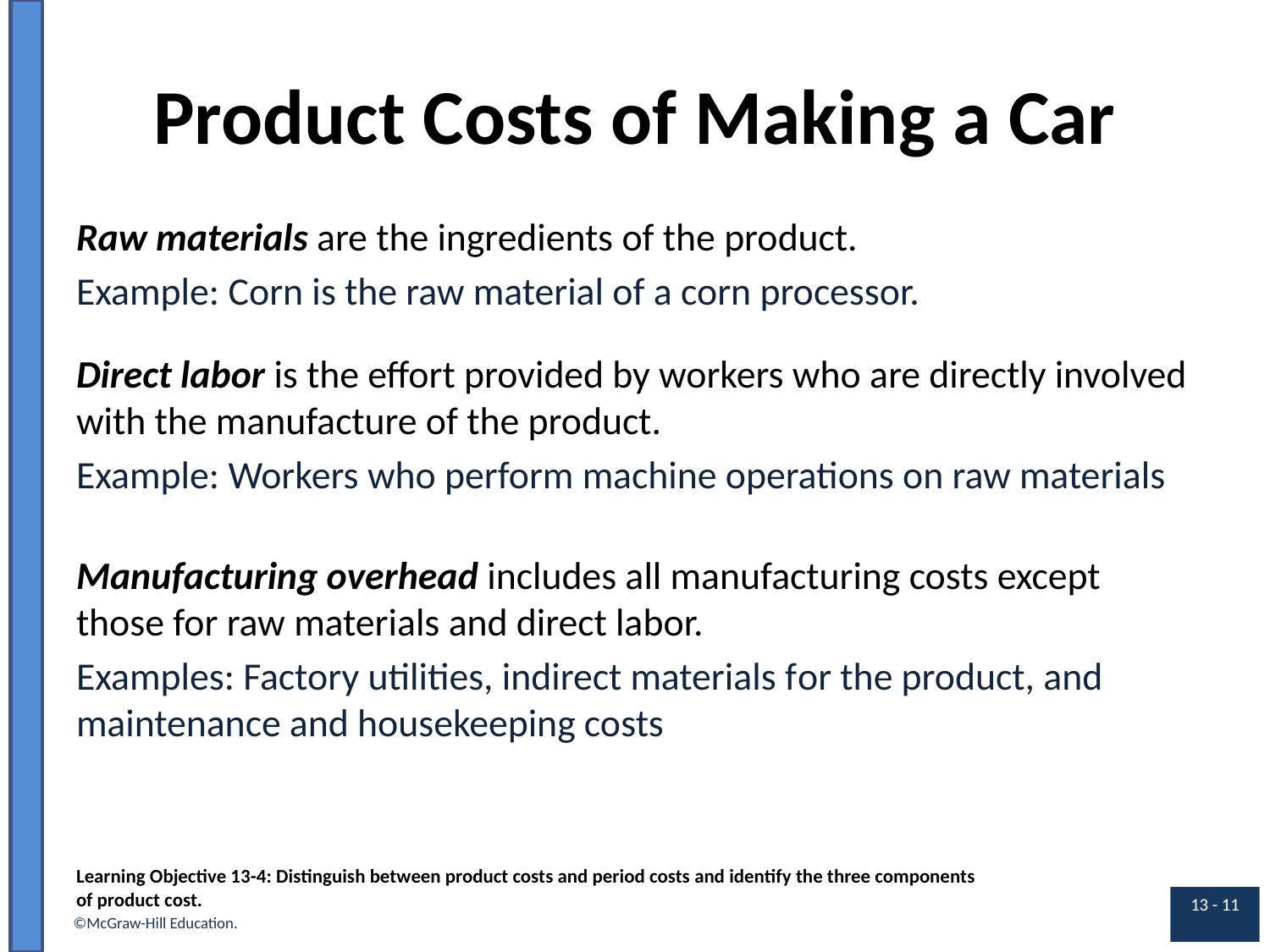

# Product Costs of Making a Car
Raw materials are the ingredients of the product.
Example: Corn is the raw material of a corn processor.
Direct labor is the effort provided by workers who are directly involved with the manufacture of the product.
Example: Workers who perform machine operations on raw materials
Manufacturing overhead includes all manufacturing costs except those for raw materials and direct labor.
Examples: Factory utilities, indirect materials for the product, and maintenance and housekeeping costs
Learning Objective 13-4: Distinguish between product costs and period costs and identify the three components of product cost.